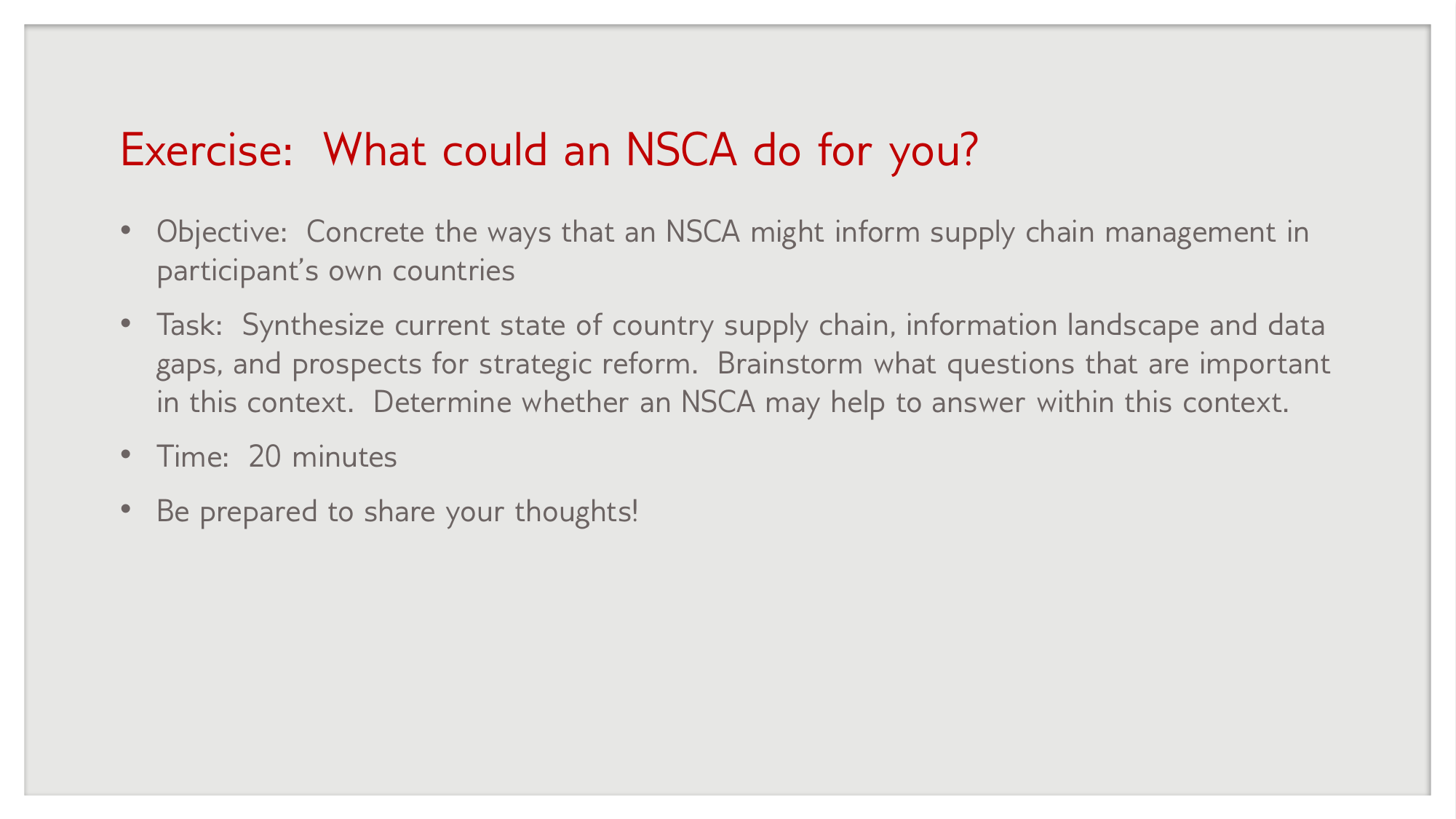

# Exercise:  What could an NSCA do for you?
Objective:  Concrete the ways that an NSCA might inform supply chain management in participant’s own countries
Task:  Synthesize current state of country supply chain, information landscape and data gaps, and prospects for strategic reform.  Brainstorm what questions that are important in this context.  Determine whether an NSCA may help to answer within this context.
Time:  20 minutes
Be prepared to share your thoughts!